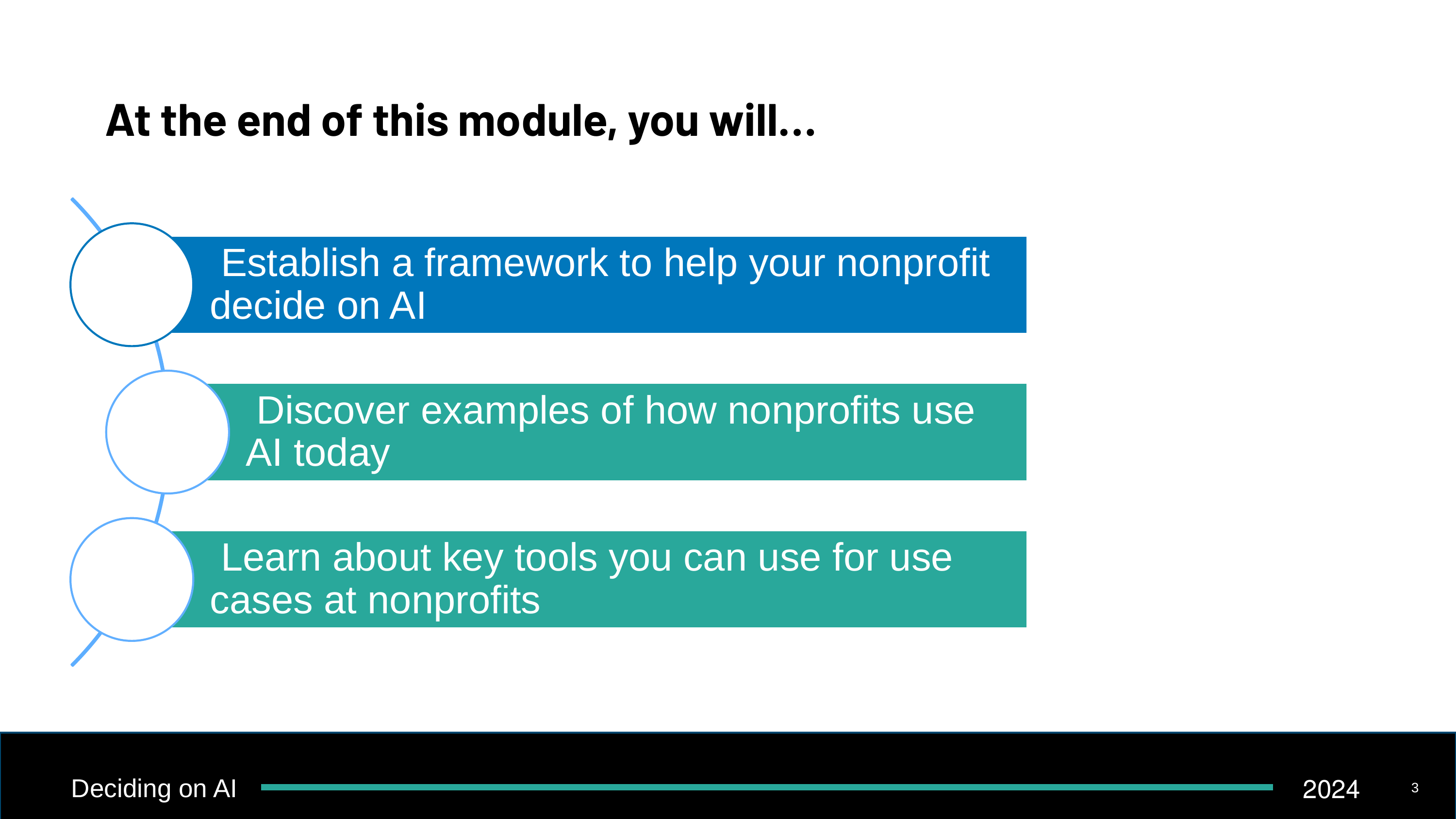

# At the end of this module, you will…
 Establish a framework to help your nonprofit decide on AI
 Discover examples of how nonprofits use AI today
 Learn about key tools you can use for use cases at nonprofits